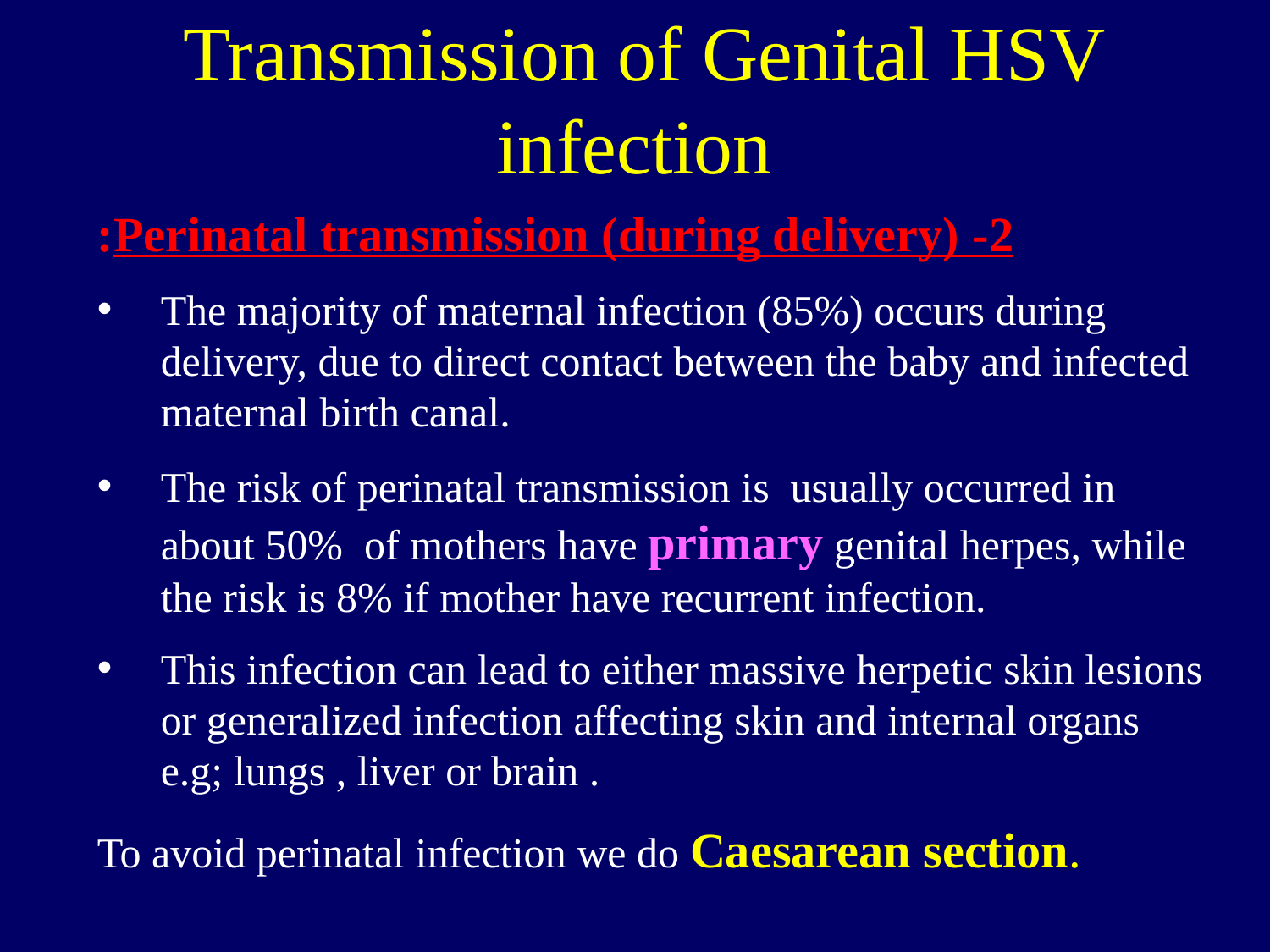

Transmission of Genital HSV infection

2- Perinatal transmission (during delivery):
The majority of maternal infection (85%) occurs during delivery, due to direct contact between the baby and infected  maternal birth canal.
The risk of perinatal transmission is  usually occurred in about 50%  of mothers have primary genital herpes, while the risk is 8% if mother have recurrent infection.
This infection can lead to either massive herpetic skin lesions or generalized infection affecting skin and internal organs e.g; lungs , liver or brain .
To avoid perinatal infection we do Caesarean section.